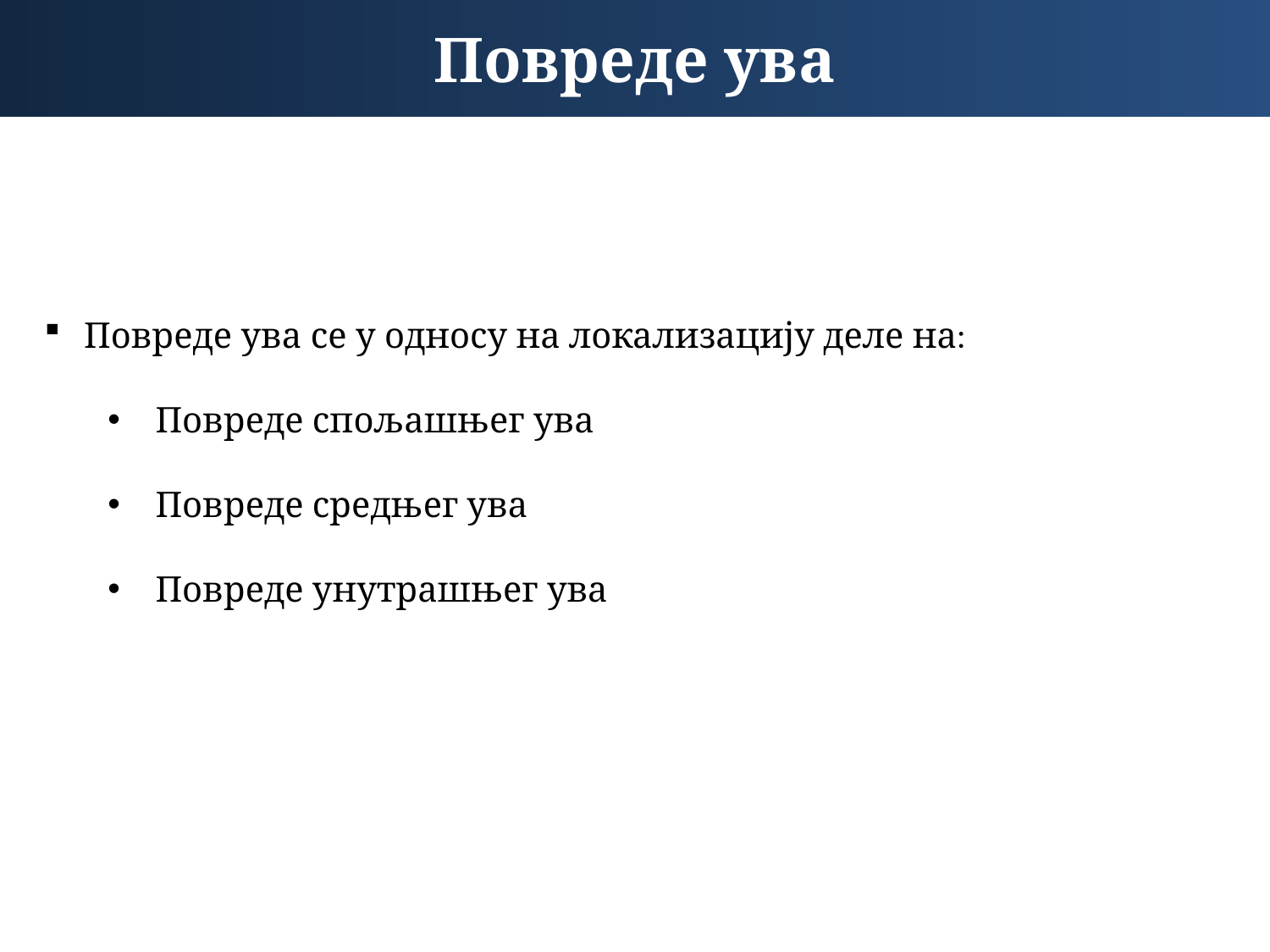

Повреде ува

Повреде ува се у односу на локализацију деле на:

Повреде спољашњег ува

Повреде средњег ува

Повреде унутрашњег ува